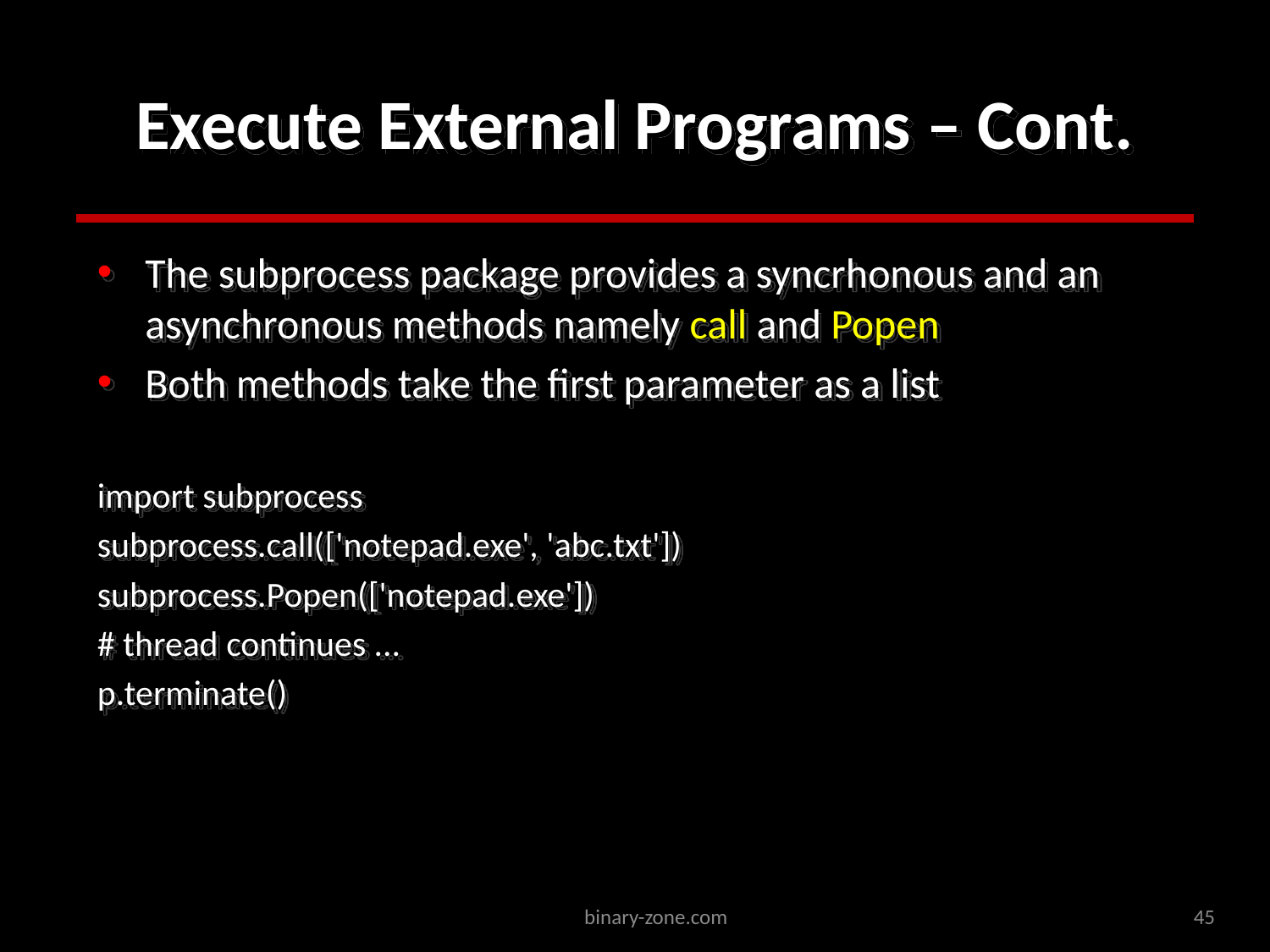

# Execute External Programs – Cont.
The subprocess package provides a syncrhonous and an asynchronous methods namely call and Popen
Both methods take the first parameter as a list

import subprocess
subprocess.call(['notepad.exe', 'abc.txt'])
subprocess.Popen(['notepad.exe'])
# thread continues ...
p.terminate()